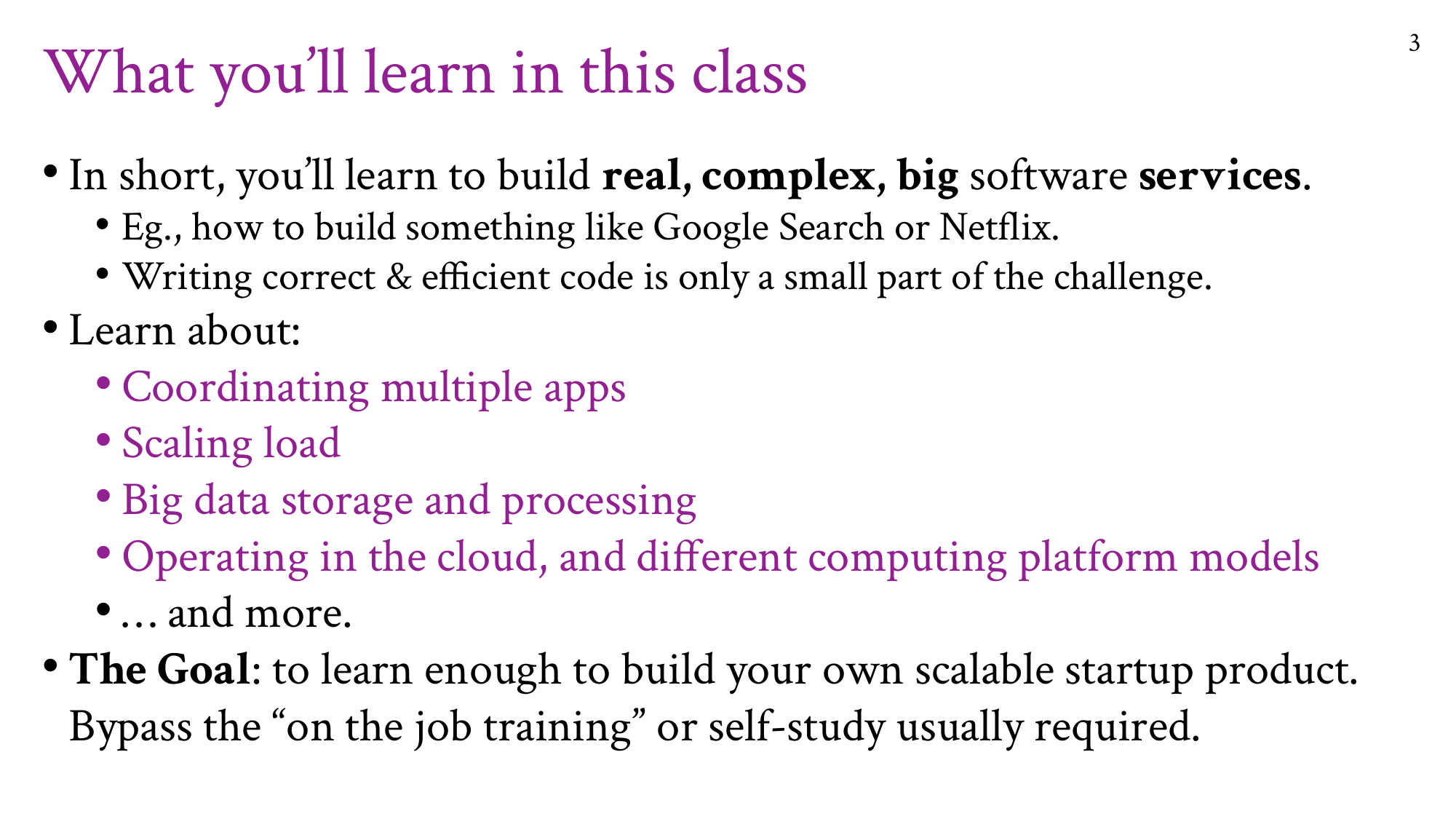

# What you’ll learn in this class
In short, you’ll learn to build real, complex, big software services.
Eg., how to build something like Google Search or Netflix.
Writing correct & efficient code is only a small part of the challenge.
Learn about:
Coordinating multiple apps
Scaling load
Big data storage and processing
Operating in the cloud, and different computing platform models
… and more.
The Goal: to learn enough to build your own scalable startup product.
Bypass the “on the job training” or self-study usually required.